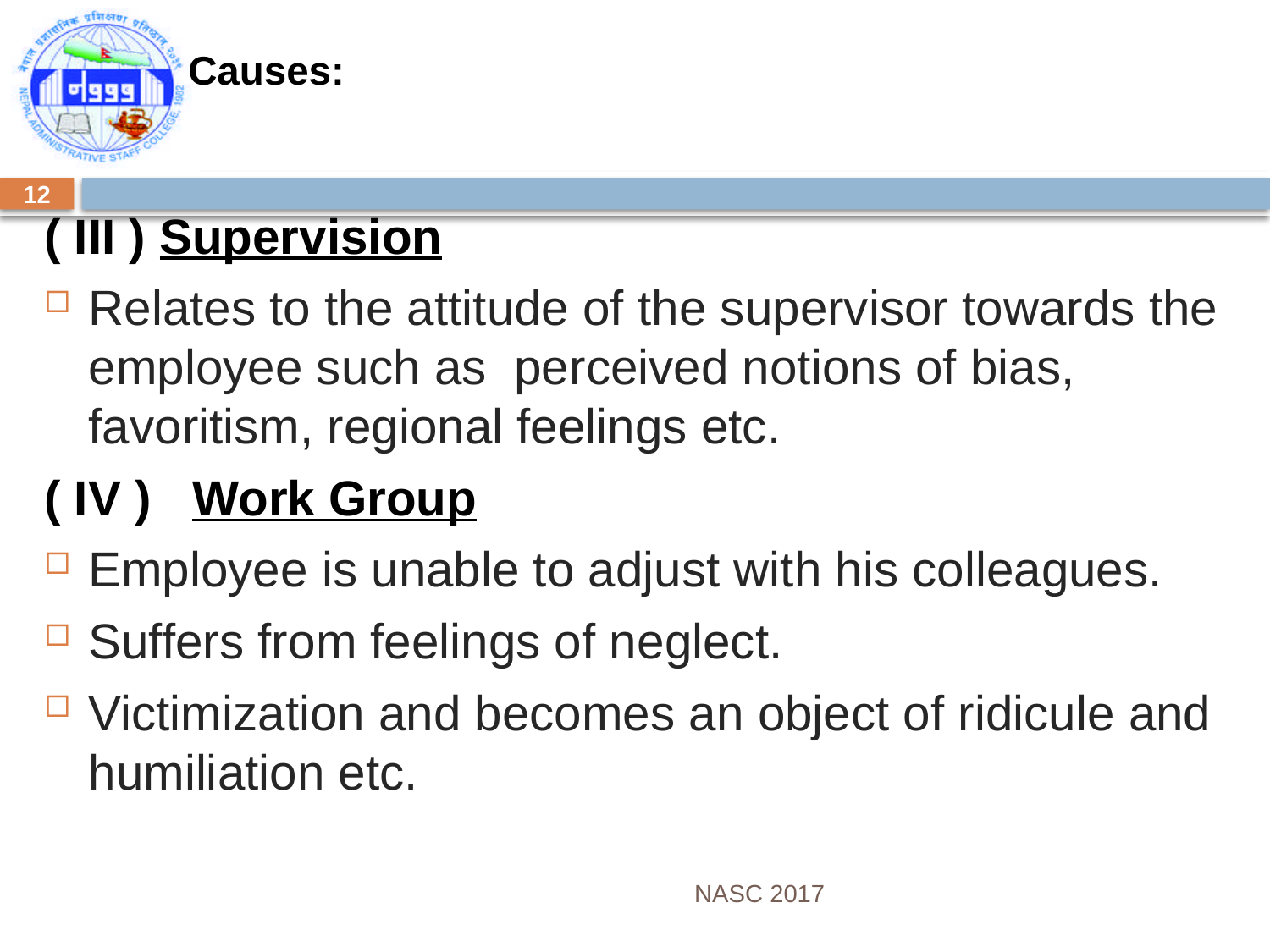

# Causes:

( III ) Supervision
Relates to the attitude of the supervisor towards the employee such as  perceived notions of bias, favoritism, regional feelings etc.
( IV )   Work Group
Employee is unable to adjust with his colleagues.
Suffers from feelings of neglect.
Victimization and becomes an object of ridicule and humiliation etc.

12
NASC 2017